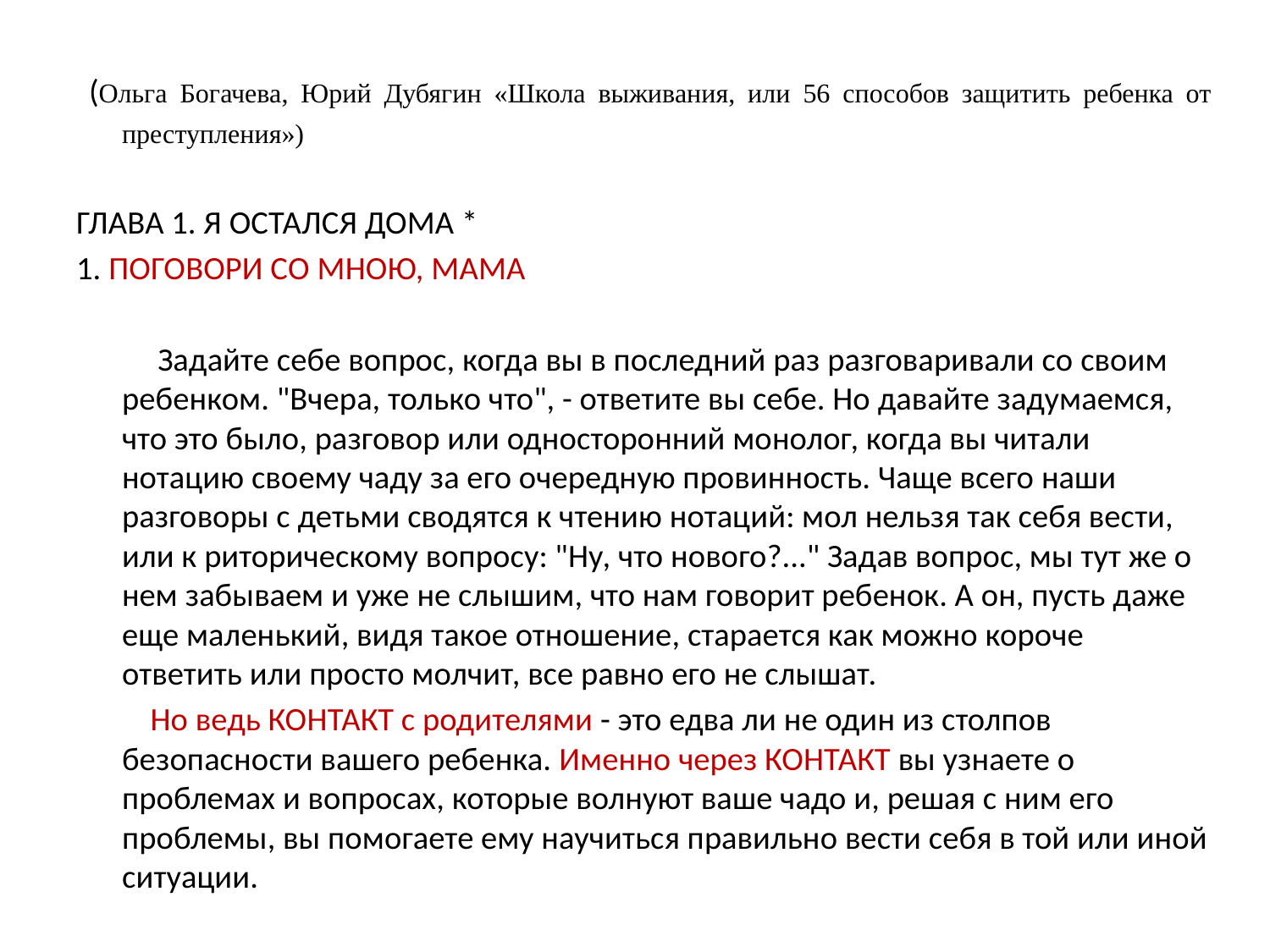

(Ольга Богачева, Юрий Дубягин «Школа выживания, или 56 способов защитить ребенка от преступления»)

ГЛАВА 1. Я ОСТАЛСЯ ДОМА *
1. ПОГОВОРИ СО МНОЮ, МАМА

           Задайте себе вопрос, когда вы в последний раз разговаривали со своим ребенком. "Вчера, только что", - ответите вы себе. Но давайте задумаемся, что это было, разговор или односторонний монолог, когда вы читали нотацию своему чаду за его очередную провинность. Чаще всего наши разговоры с детьми сводятся к чтению нотаций: мол нельзя так себя вести, или к риторическому вопросу: "Ну, что нового?..." Задав вопрос, мы тут же о нем забываем и уже не слышим, что нам говорит ребенок. А он, пусть даже еще маленький, видя такое отношение, старается как можно короче ответить или просто молчит, все равно его не слышат.
          Но ведь КОНТАКТ с родителями - это едва ли не один из столпов безопасности вашего ребенка. Именно через КОНТАКТ вы узнаете о проблемах и вопросах, которые волнуют ваше чадо и, решая с ним его проблемы, вы помогаете ему научиться правильно вести себя в той или иной ситуации.